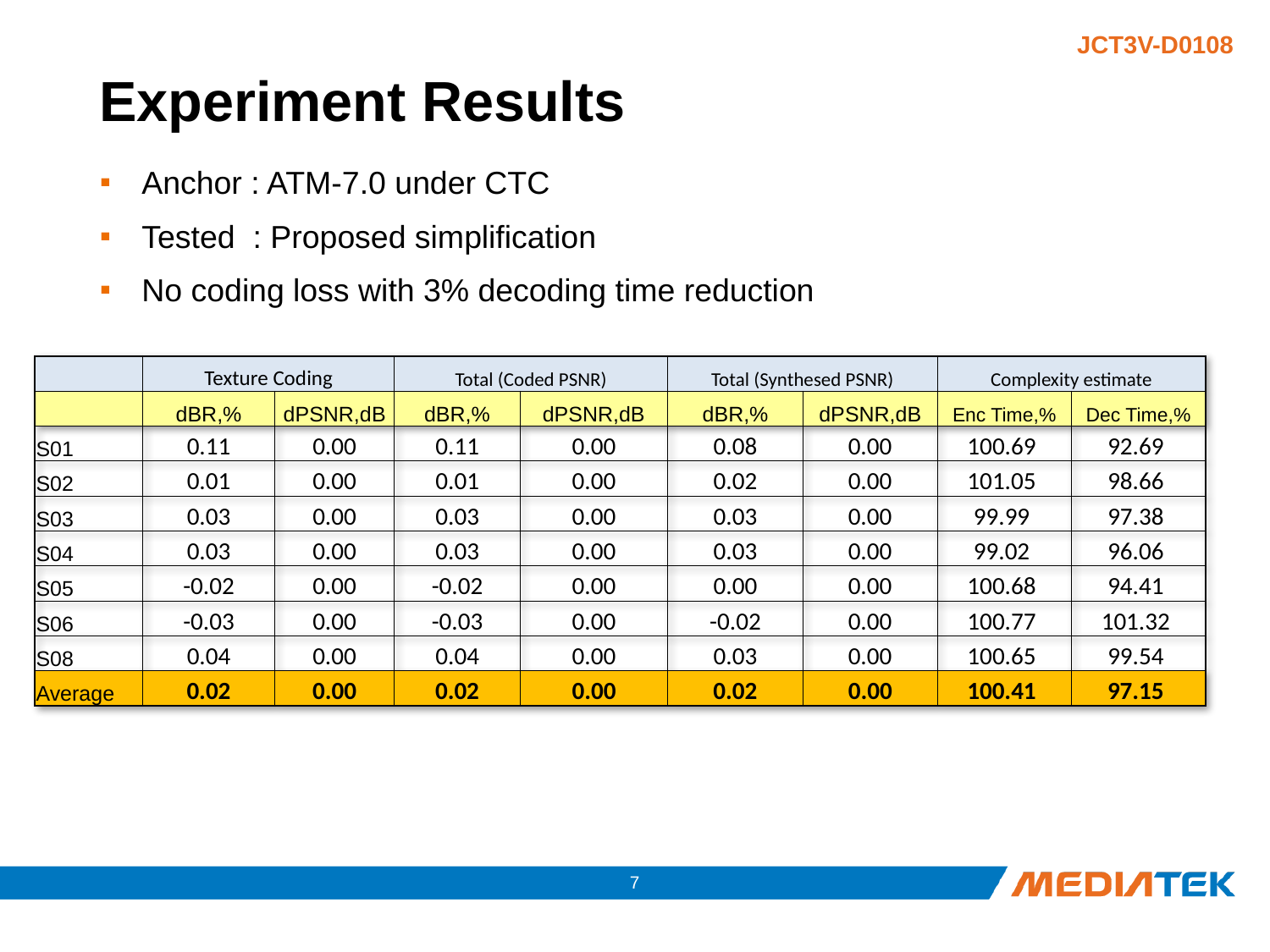

# Experiment Results
Anchor : ATM-7.0 under CTC
Tested  : Proposed simplification
No coding loss with 3% decoding time reduction

|  | Texture Coding |  | Total (Coded PSNR) |  | Total (Synthesed PSNR) |  | Complexity estimate |  |
| --- | --- | --- | --- | --- | --- | --- | --- | --- |
|  | dBR,% | dPSNR,dB | dBR,% | dPSNR,dB | dBR,% | dPSNR,dB | Enc Time,% | Dec Time,% |
| S01 | 0.11 | 0.00 | 0.11 | 0.00 | 0.08 | 0.00 | 100.69 | 92.69 |
| S02 | 0.01 | 0.00 | 0.01 | 0.00 | 0.02 | 0.00 | 101.05 | 98.66 |
| S03 | 0.03 | 0.00 | 0.03 | 0.00 | 0.03 | 0.00 | 99.99 | 97.38 |
| S04 | 0.03 | 0.00 | 0.03 | 0.00 | 0.03 | 0.00 | 99.02 | 96.06 |
| S05 | -0.02 | 0.00 | -0.02 | 0.00 | 0.00 | 0.00 | 100.68 | 94.41 |
| S06 | -0.03 | 0.00 | -0.03 | 0.00 | -0.02 | 0.00 | 100.77 | 101.32 |
| S08 | 0.04 | 0.00 | 0.04 | 0.00 | 0.03 | 0.00 | 100.65 | 99.54 |
| Average | 0.02 | 0.00 | 0.02 | 0.00 | 0.02 | 0.00 | 100.41 | 97.15 |
7